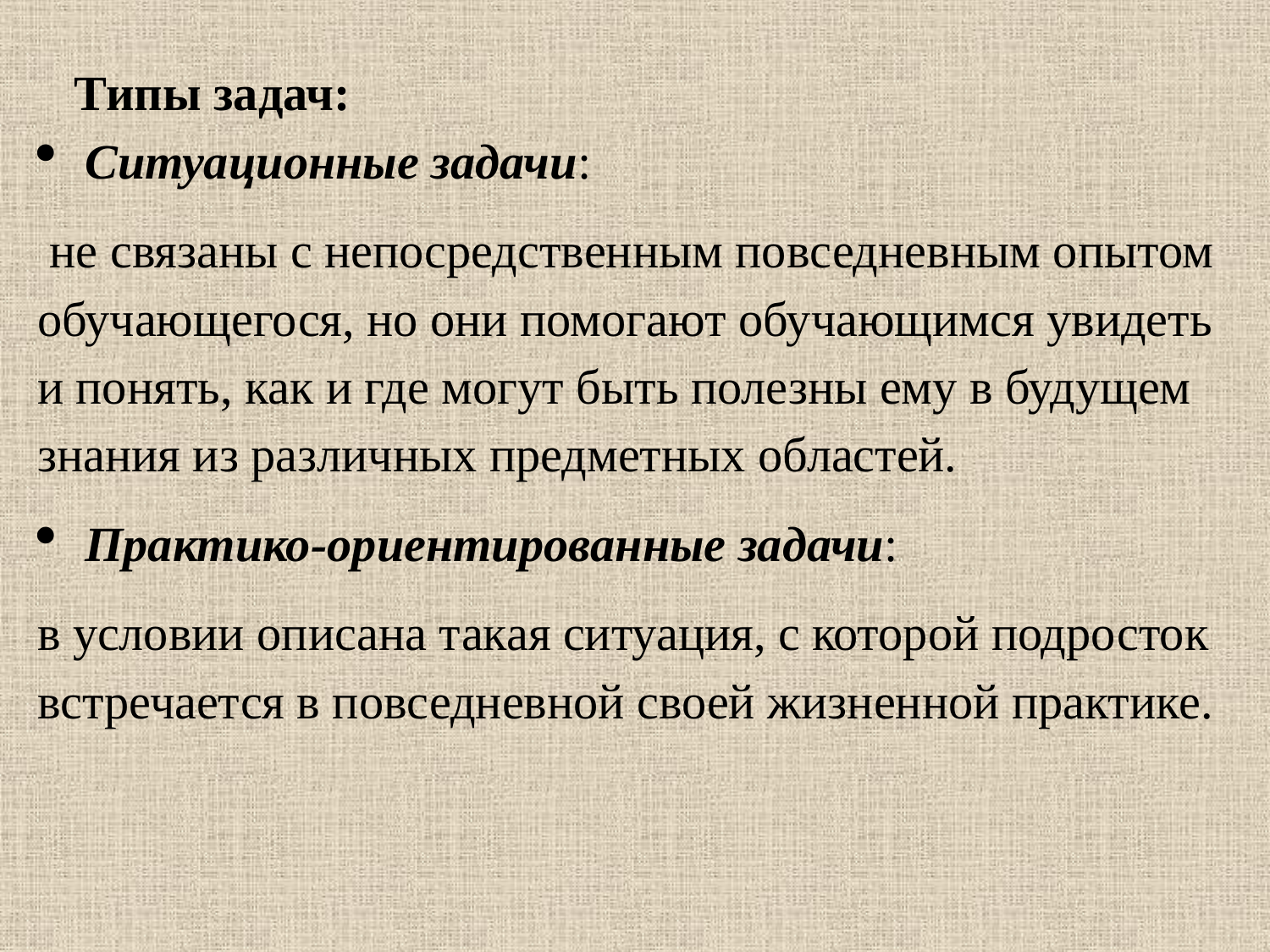

Типы задач:
Ситуационные задачи:
 не связаны с непосредственным повседневным опытом обучающегося, но они помогают обучающимся увидеть и понять, как и где могут быть полезны ему в будущем знания из различных предметных областей.
Практико-ориентированные задачи:
в условии описана такая ситуация, с которой подросток встречается в повседневной своей жизненной практике.